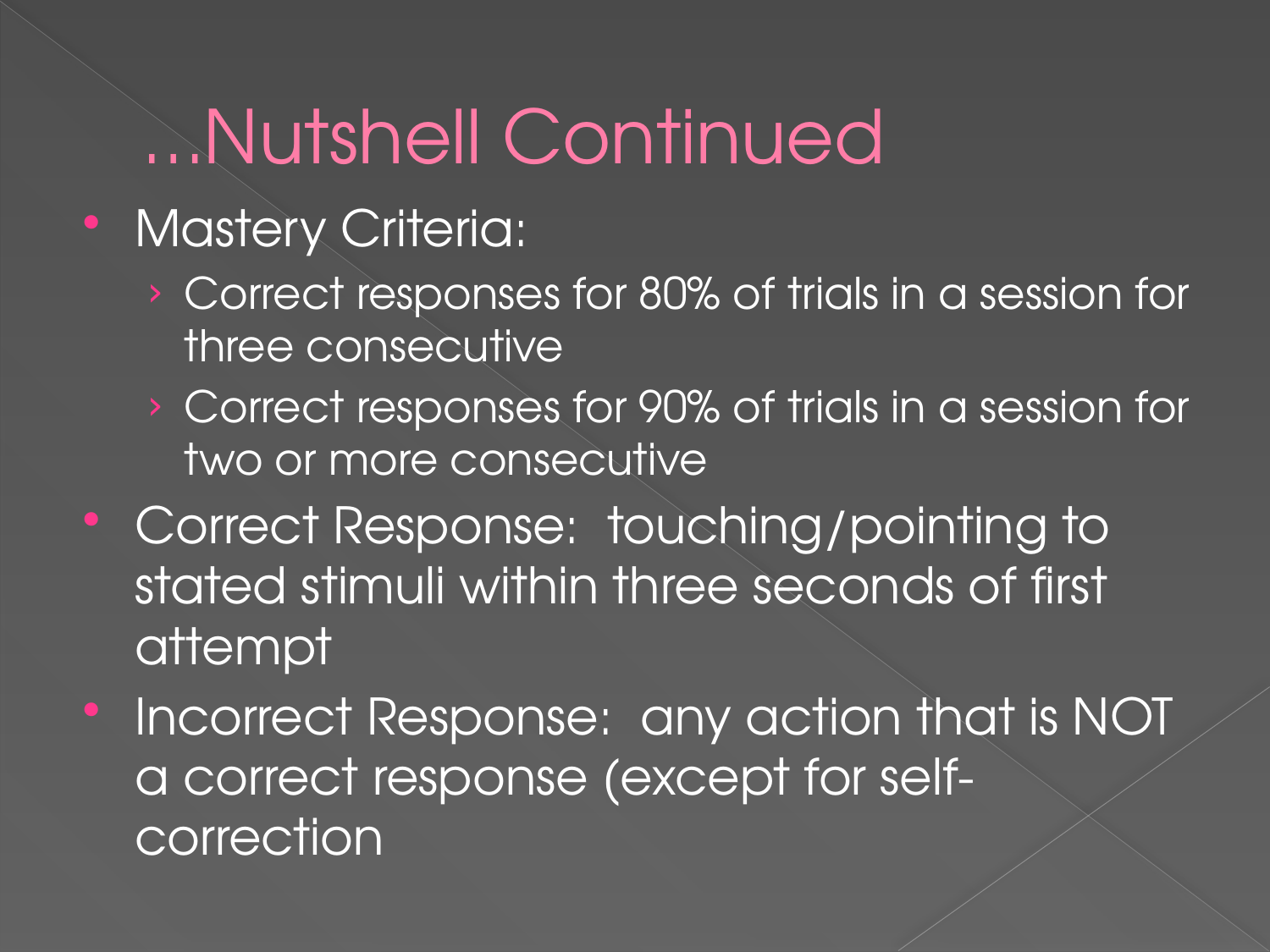

# …Nutshell Continued
Mastery Criteria:
Correct responses for 80% of trials in a session for three consecutive
Correct responses for 90% of trials in a session for two or more consecutive
Correct Response:  touching/pointing to stated stimuli within three seconds of first attempt
Incorrect Response:  any action that is NOT a correct response (except for self-correction